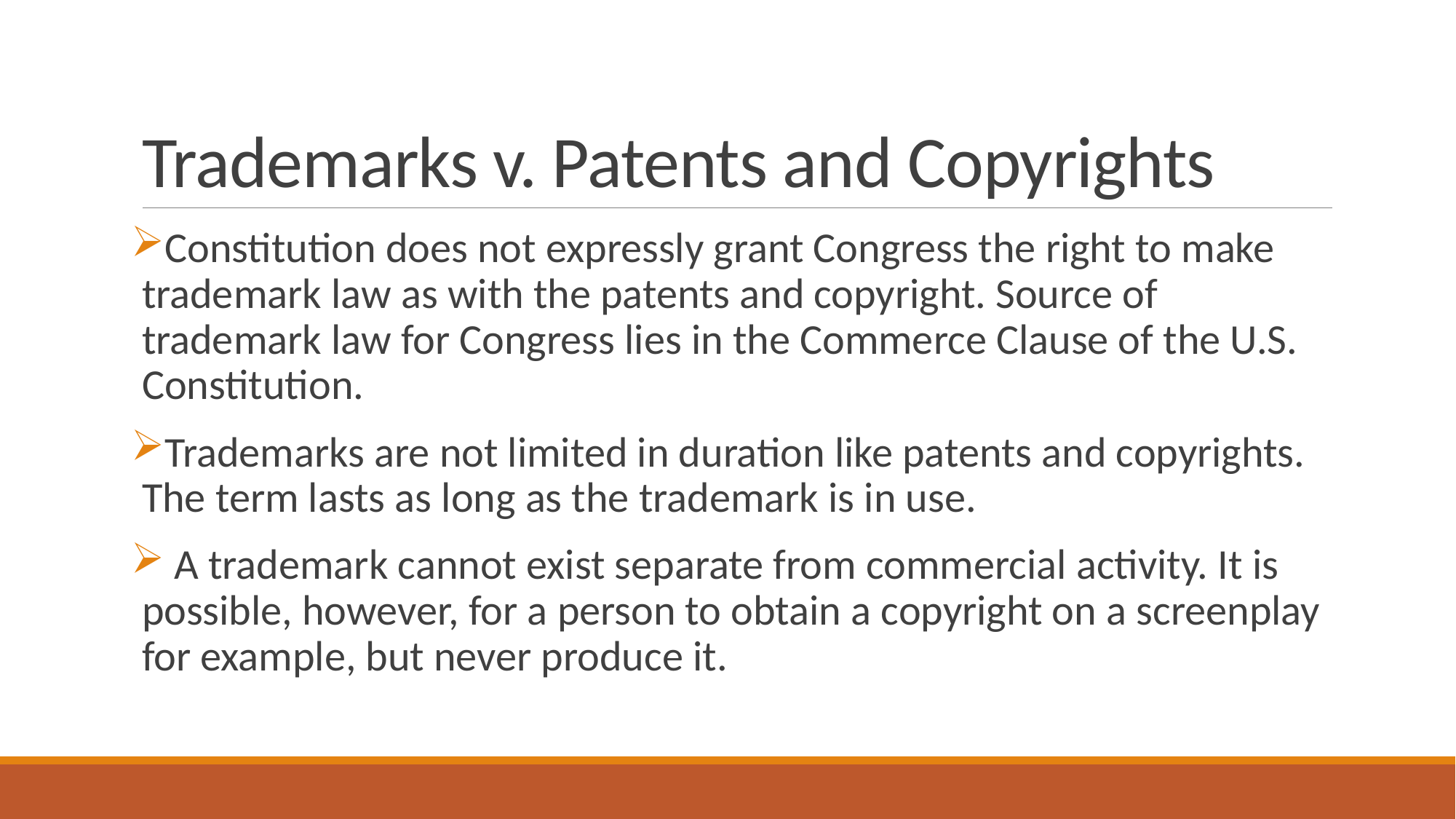

# Trademarks v. Patents and Copyrights
Constitution does not expressly grant Congress the right to make trademark law as with the patents and copyright. Source of trademark law for Congress lies in the Commerce Clause of the U.S. Constitution.
Trademarks are not limited in duration like patents and copyrights. The term lasts as long as the trademark is in use.
 A trademark cannot exist separate from commercial activity. It is possible, however, for a person to obtain a copyright on a screenplay for example, but never produce it.